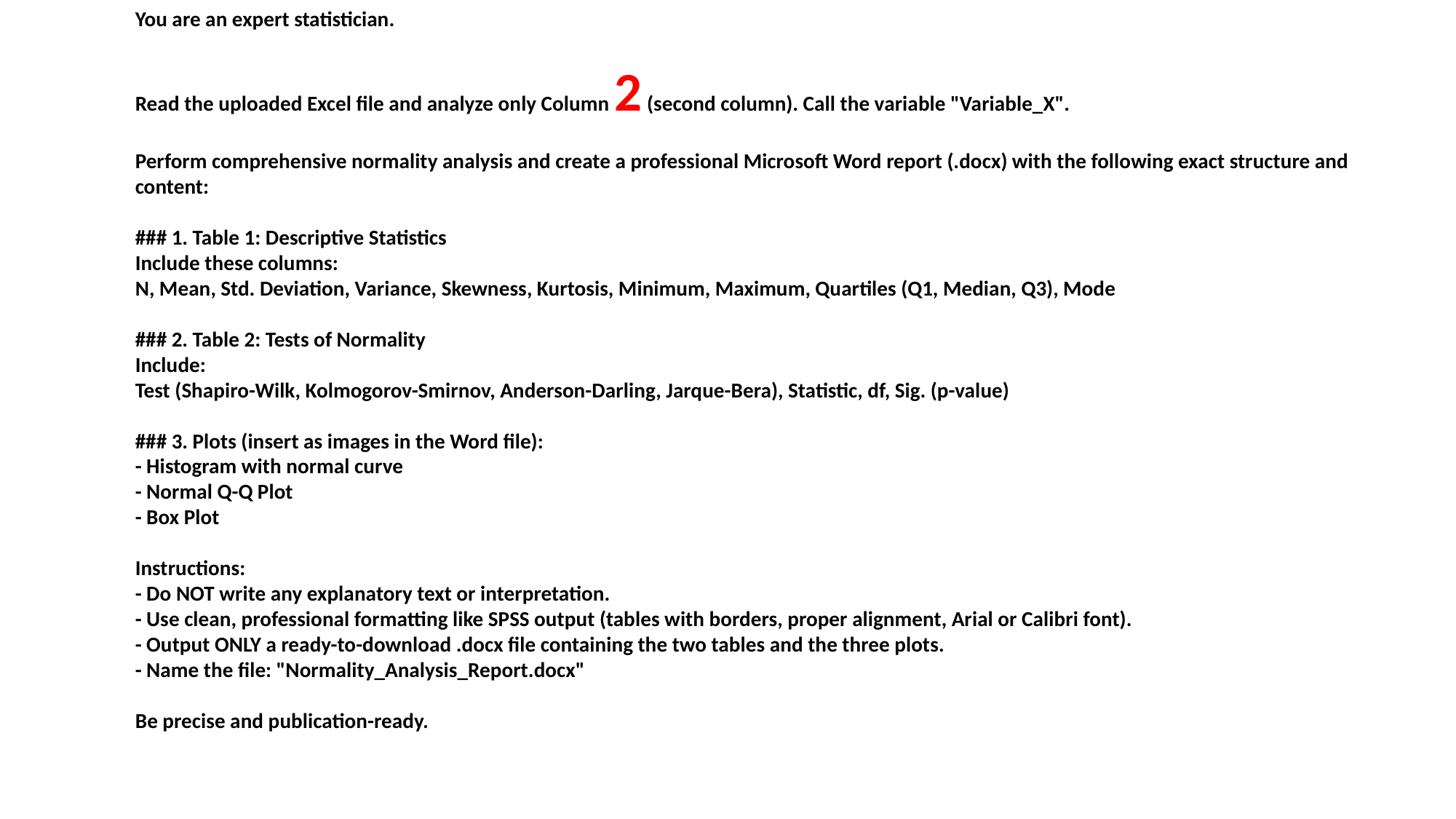

You are an expert statistician.
Read the uploaded Excel file and analyze only Column 2 (second column). Call the variable "Variable_X".
Perform comprehensive normality analysis and create a professional Microsoft Word report (.docx) with the following exact structure and content:
### 1. Table 1: Descriptive Statistics
Include these columns:
N, Mean, Std. Deviation, Variance, Skewness, Kurtosis, Minimum, Maximum, Quartiles (Q1, Median, Q3), Mode
### 2. Table 2: Tests of Normality
Include:
Test (Shapiro-Wilk, Kolmogorov-Smirnov, Anderson-Darling, Jarque-Bera), Statistic, df, Sig. (p-value)
### 3. Plots (insert as images in the Word file):
- Histogram with normal curve
- Normal Q-Q Plot
- Box Plot
Instructions:
- Do NOT write any explanatory text or interpretation.
- Use clean, professional formatting like SPSS output (tables with borders, proper alignment, Arial or Calibri font).
- Output ONLY a ready-to-download .docx file containing the two tables and the three plots.
- Name the file: "Normality_Analysis_Report.docx"
Be precise and publication-ready.